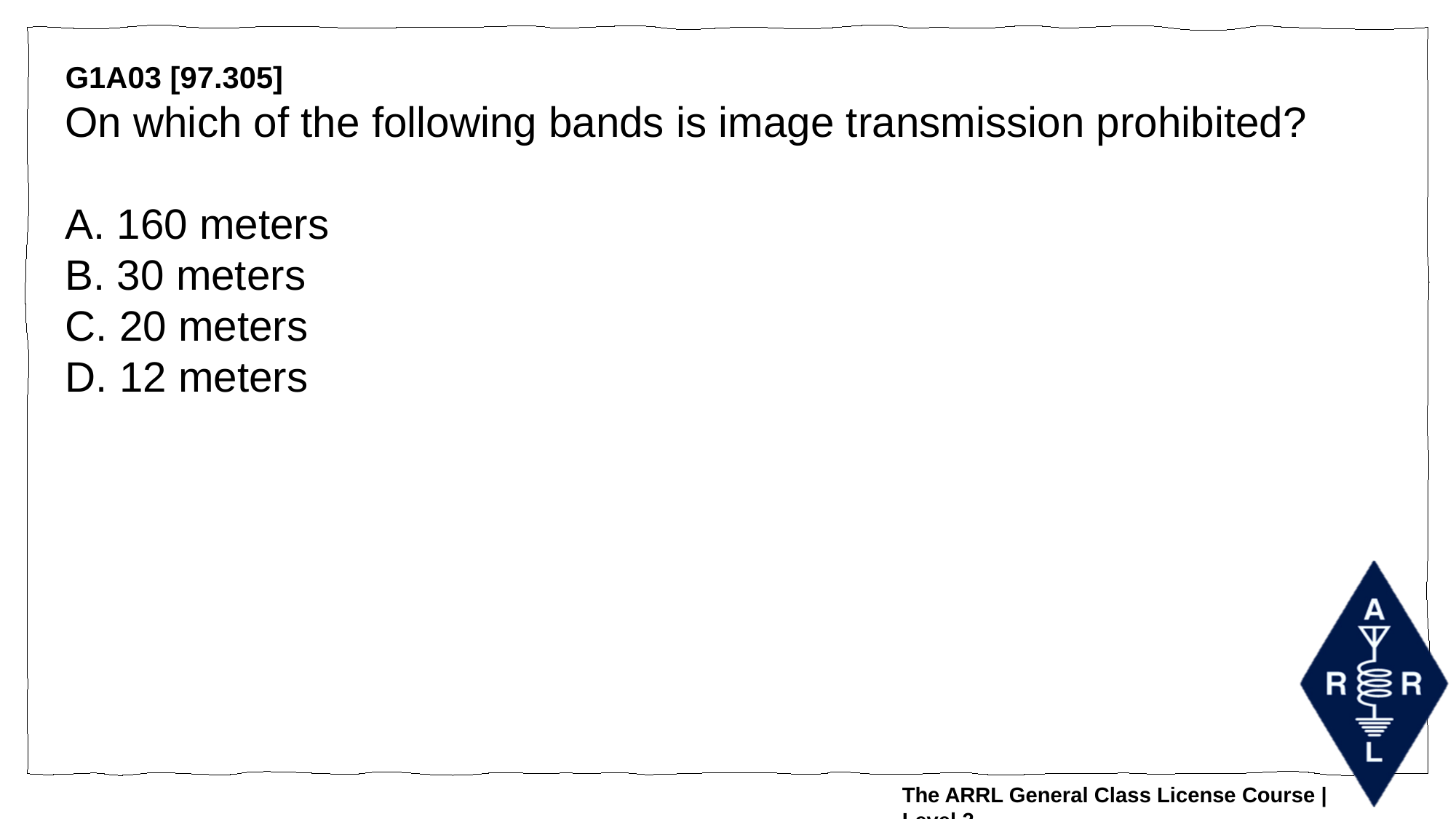

G1A03 [97.305]
On which of the following bands is image transmission prohibited?

A. 160 meters
B. 30 meters
C. 20 meters
D. 12 meters